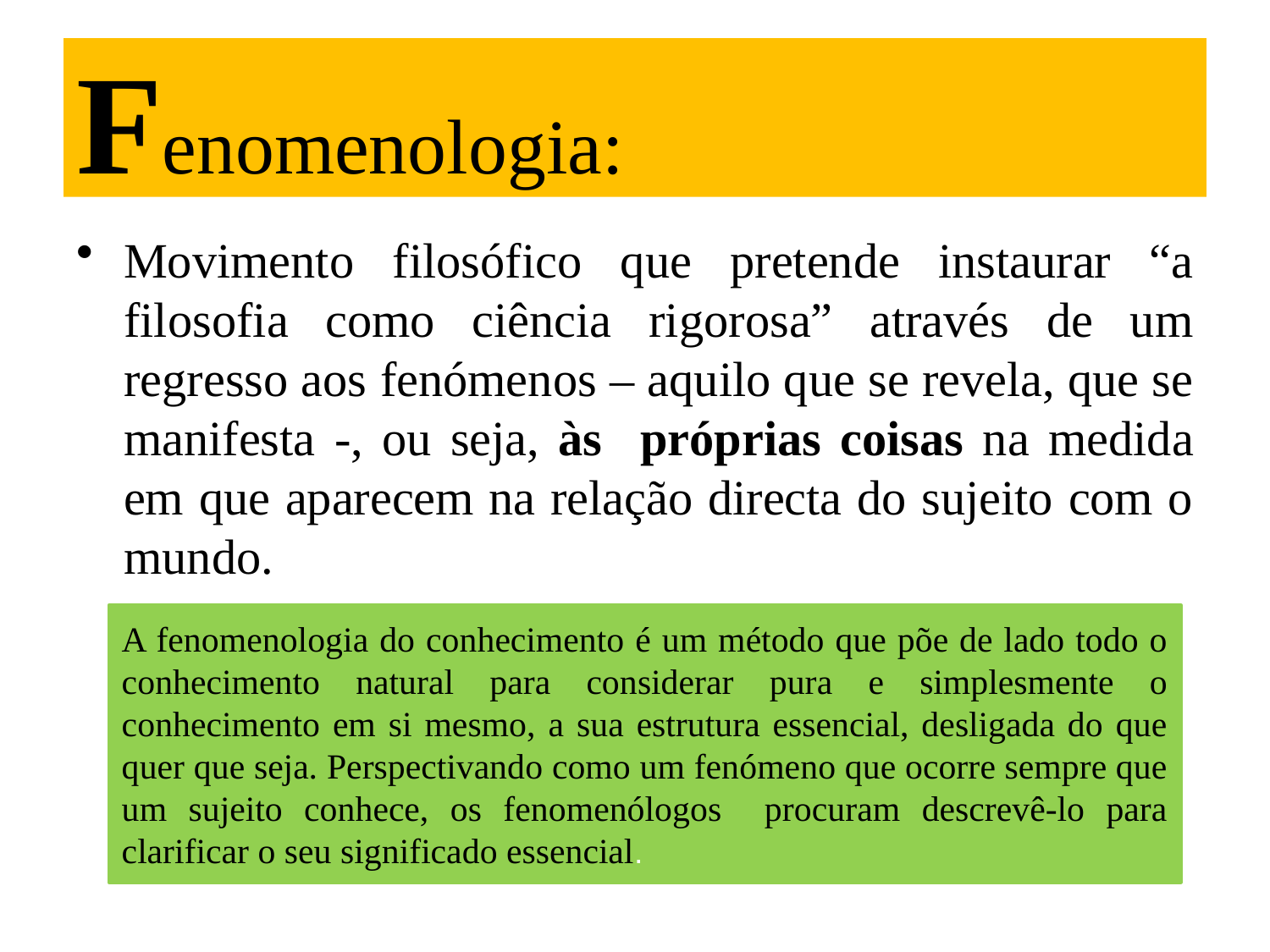

# Fenomenologia:
Movimento filosófico que pretende instaurar “a filosofia como ciência rigorosa” através de um regresso aos fenómenos – aquilo que se revela, que se manifesta -, ou seja, às  próprias coisas na medida em que aparecem na relação directa do sujeito com o mundo.

A fenomenologia do conhecimento é um método que põe de lado todo o conhecimento natural para considerar pura e simplesmente o conhecimento em si mesmo, a sua estrutura essencial, desligada do que quer que seja. Perspectivando como um fenómeno que ocorre sempre que um sujeito conhece, os fenomenólogos  procuram descrevê-lo para clarificar o seu significado essencial.